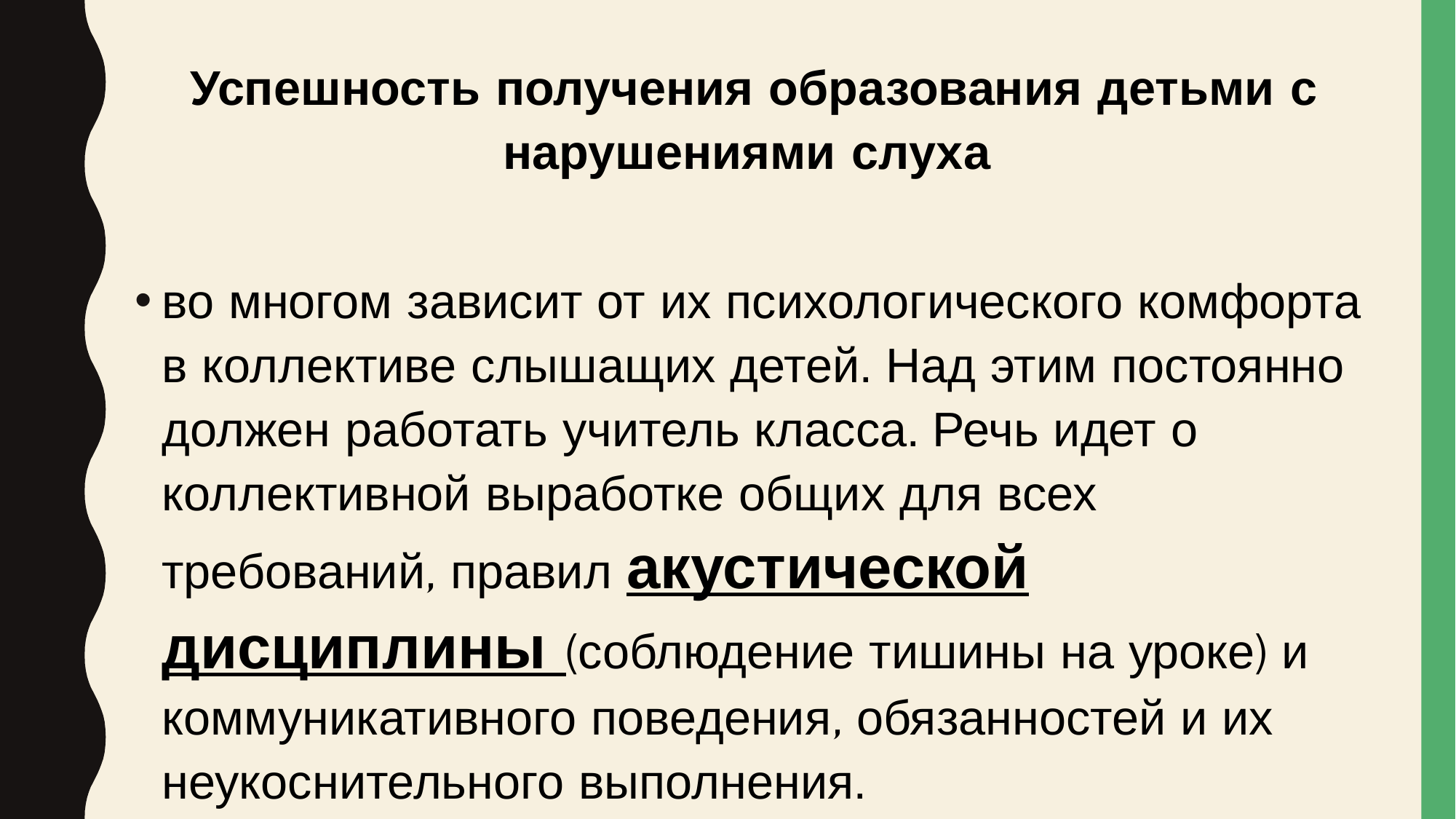

Успешность получения образования детьми с нарушениями слуха

во многом зависит от их психологического комфорта в коллективе слышащих детей. Над этим постоянно должен работать учитель класса. Речь идет о коллективной выработке общих для всех требований, правил акустической дисциплины (соблюдение тишины на уроке) и коммуникативного поведения, обязанностей и их неукоснительного выполнения.